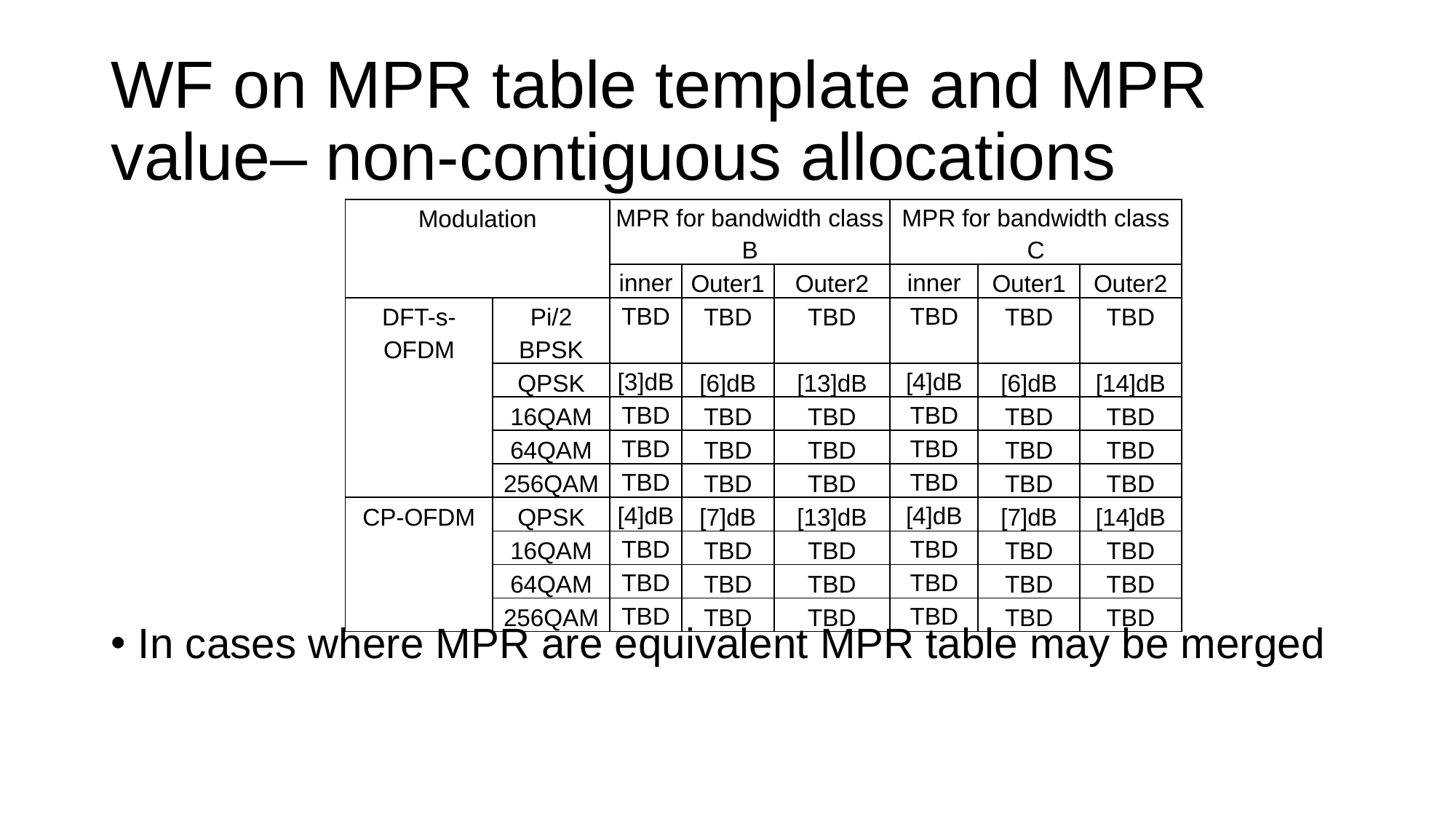

# WF on MPR table template and MPR value– non-contiguous allocations
| Modulation |  | MPR for bandwidth class B |  |  | MPR for bandwidth class C |  |  |
| --- | --- | --- | --- | --- | --- | --- | --- |
|  |  | inner | Outer1 | Outer2 | inner | Outer1 | Outer2 |
| DFT-s-OFDM | Pi/2 BPSK | TBD | TBD | TBD | TBD | TBD | TBD |
|  | QPSK | [3]dB | [6]dB | [13]dB | [4]dB | [6]dB | [14]dB |
|  | 16QAM | TBD | TBD | TBD | TBD | TBD | TBD |
|  | 64QAM | TBD | TBD | TBD | TBD | TBD | TBD |
|  | 256QAM | TBD | TBD | TBD | TBD | TBD | TBD |
| CP-OFDM | QPSK | [4]dB | [7]dB | [13]dB | [4]dB | [7]dB | [14]dB |
|  | 16QAM | TBD | TBD | TBD | TBD | TBD | TBD |
|  | 64QAM | TBD | TBD | TBD | TBD | TBD | TBD |
|  | 256QAM | TBD | TBD | TBD | TBD | TBD | TBD |
In cases where MPR are equivalent MPR table may be merged